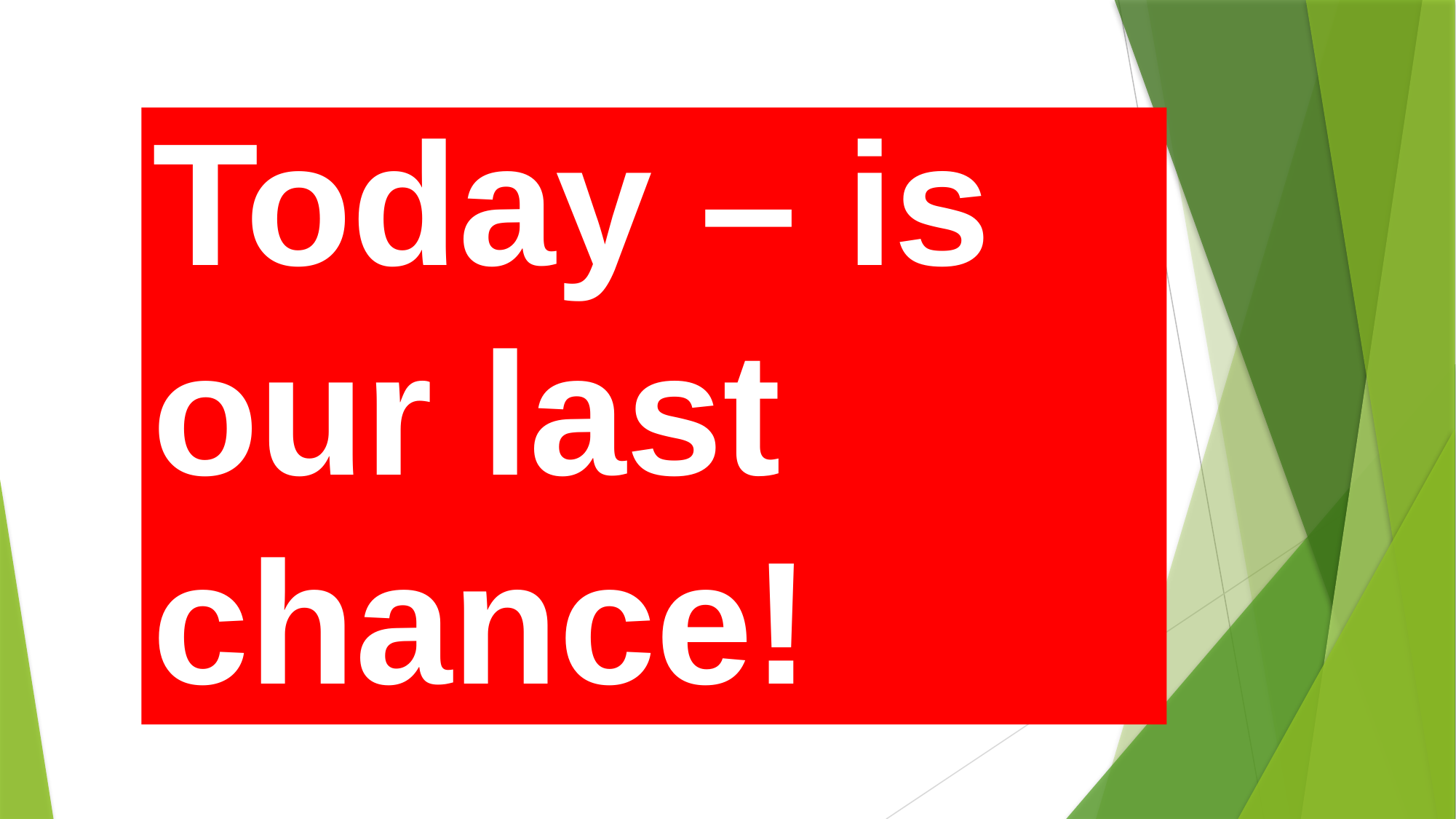

# Today – is our last chance!